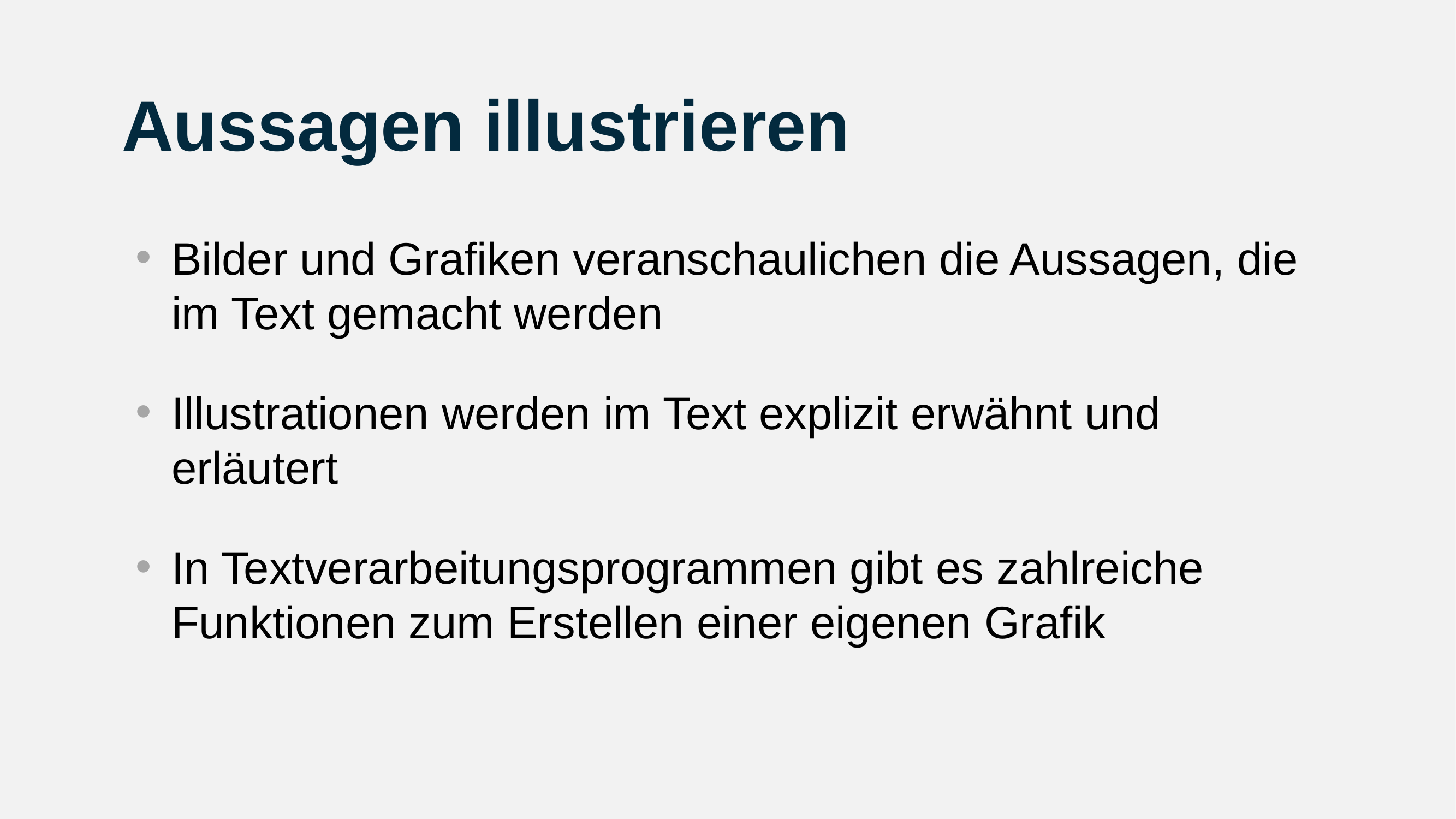

# Aussagen illustrieren
Bilder und Grafiken veranschaulichen die Aussagen, die im Text gemacht werden
Illustrationen werden im Text explizit erwähnt und erläutert
In Textverarbeitungsprogrammen gibt es zahlreiche Funktionen zum Erstellen einer eigenen Grafik